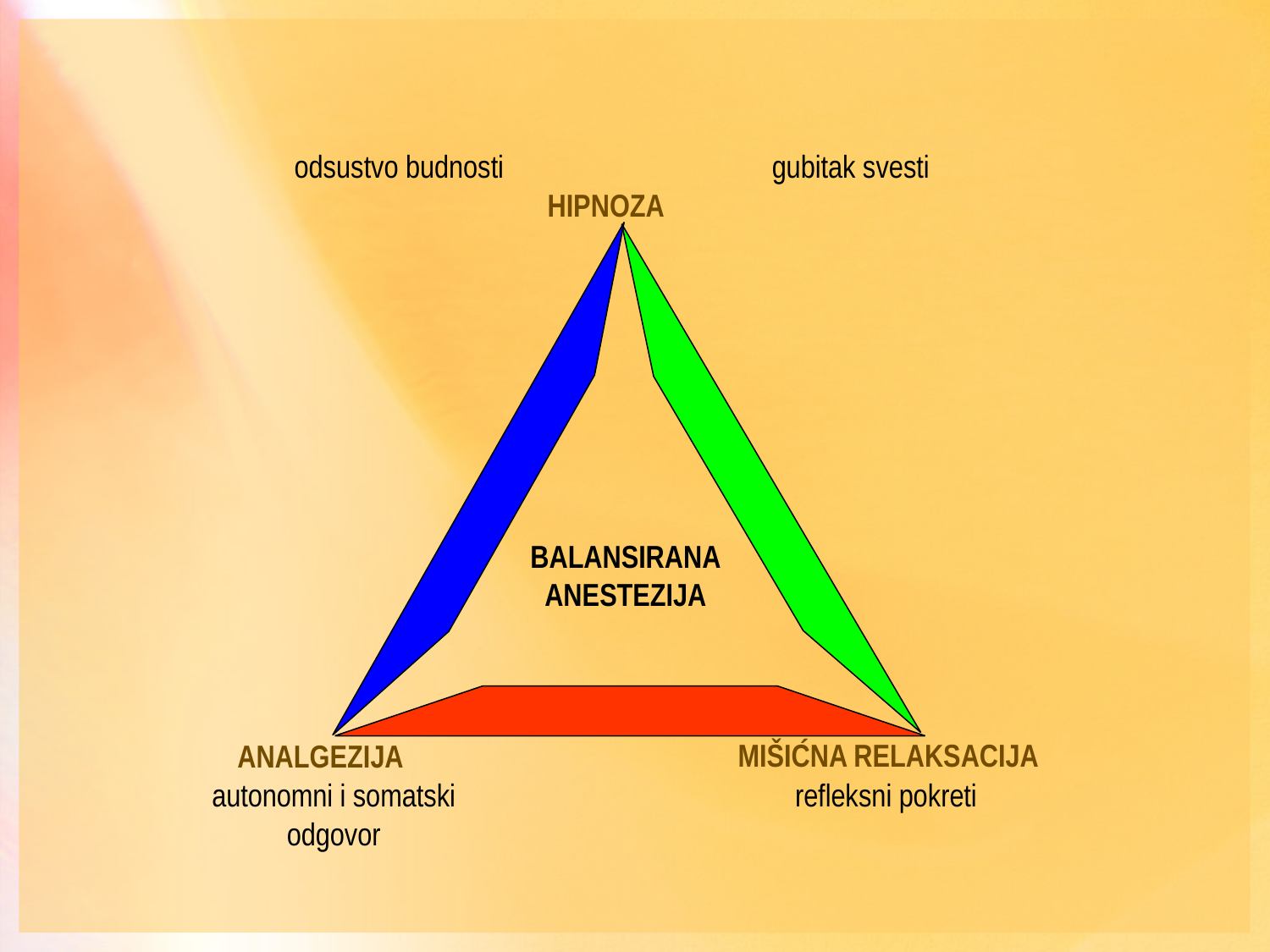

odsustvo budnosti
gubitak svesti
HIPNOZA

BALANSIRANA
ANESTEZIJA

MIŠIĆNA RELAKSACIJA
ANALGEZIJA
autonomni i somatski
odgovor
refleksni pokreti